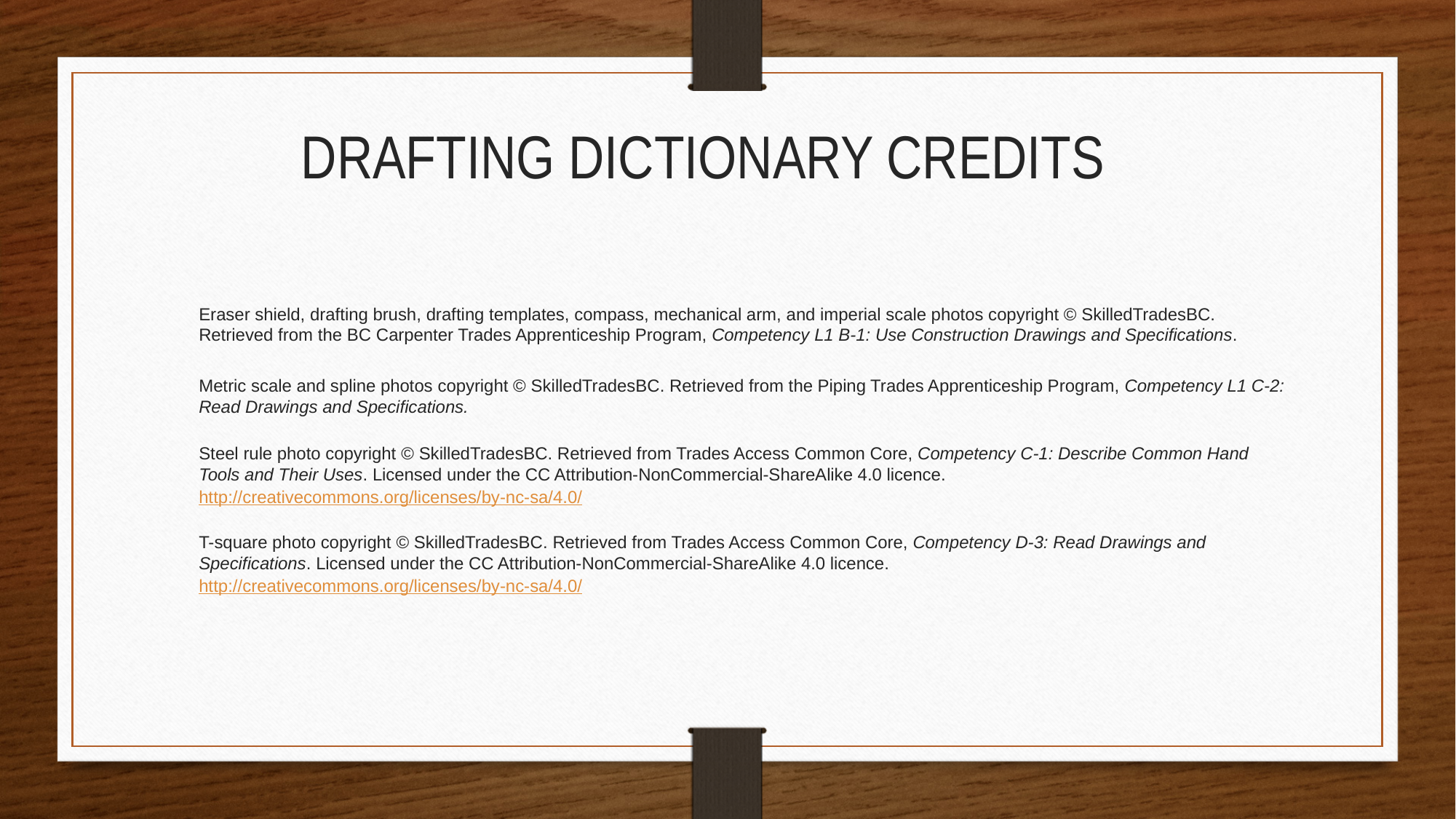

# DRAFTING DICTIONARY CREDITS

Eraser shield, drafting brush, drafting templates, compass, mechanical arm, and imperial scale photos copyright © SkilledTradesBC. Retrieved from the BC Carpenter Trades Apprenticeship Program, Competency L1 B-1: Use Construction Drawings and Specifications.

Metric scale and spline photos copyright © SkilledTradesBC. Retrieved from the Piping Trades Apprenticeship Program, Competency L1 C-2: Read Drawings and Specifications.

Steel rule photo copyright © SkilledTradesBC. Retrieved from Trades Access Common Core, Competency C-1: Describe Common Hand Tools and Their Uses. Licensed under the CC Attribution-NonCommercial-ShareAlike 4.0 licence.
http://creativecommons.org/licenses/by-nc-sa/4.0/

T-square photo copyright © SkilledTradesBC. Retrieved from Trades Access Common Core, Competency D-3: Read Drawings and Specifications. Licensed under the CC Attribution-NonCommercial-ShareAlike 4.0 licence.
http://creativecommons.org/licenses/by-nc-sa/4.0/